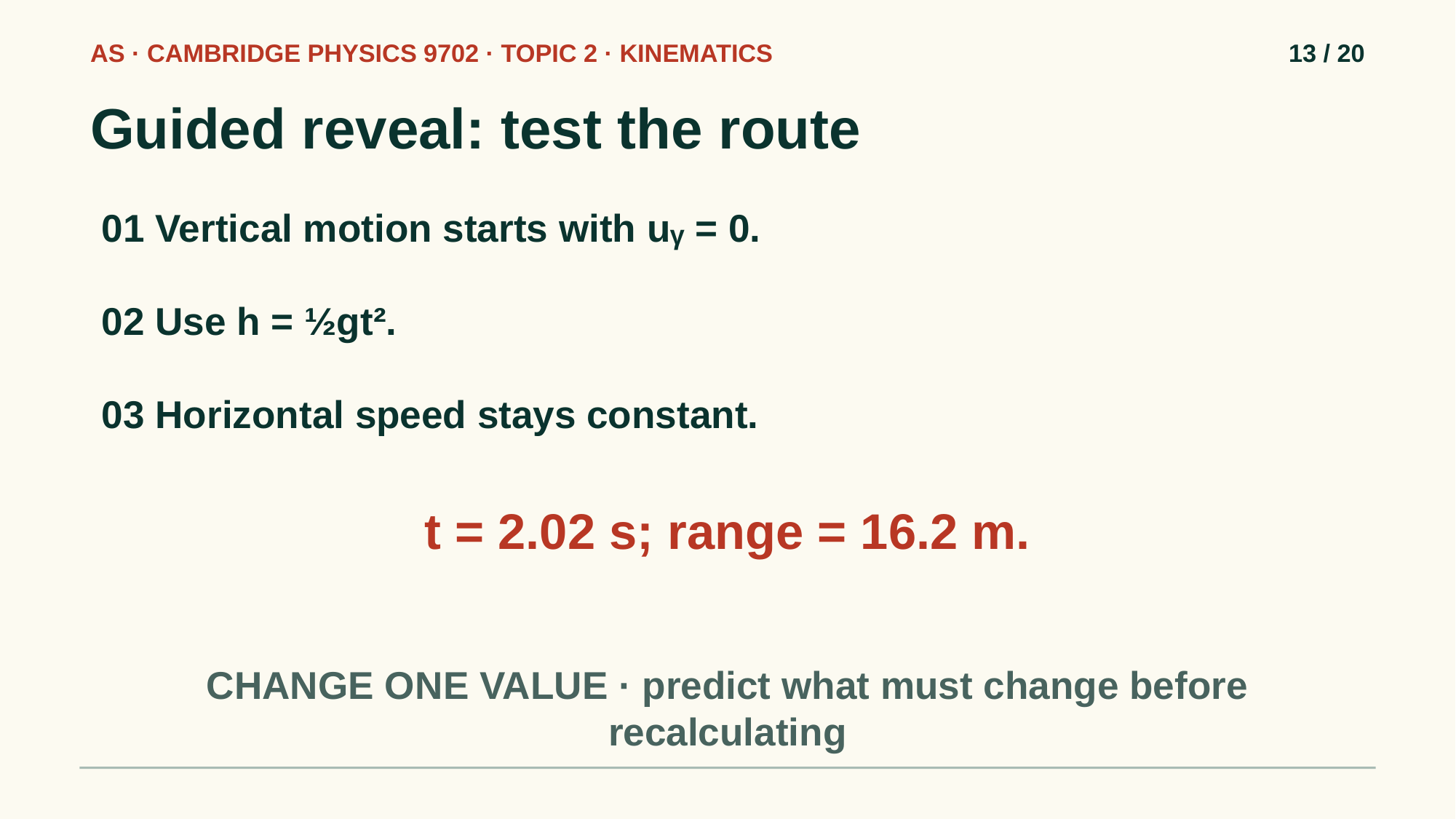

AS · CAMBRIDGE PHYSICS 9702 · TOPIC 2 · KINEMATICS
13 / 20
Guided reveal: test the route
01 Vertical motion starts with uᵧ = 0.
02 Use h = ½gt².
03 Horizontal speed stays constant.
t = 2.02 s; range = 16.2 m.
CHANGE ONE VALUE · predict what must change before recalculating